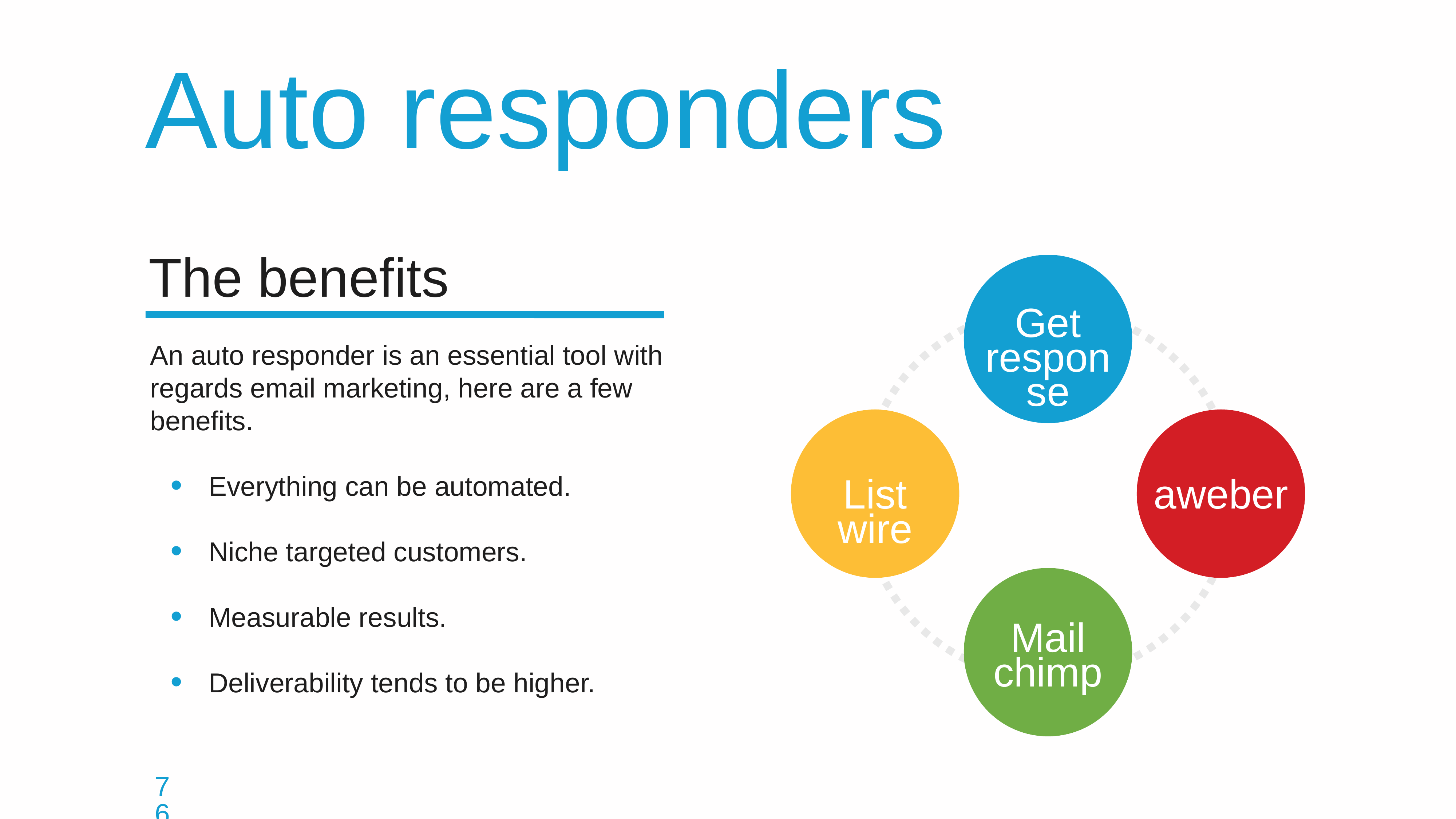

Auto responders
The benefits

An auto responder is an essential tool with regards email marketing, here are a few benefits.

Everything can be automated.

Niche targeted customers.

Measurable results.

Deliverability tends to be higher.

Get response

List wire

aweber

Mail chimp
76